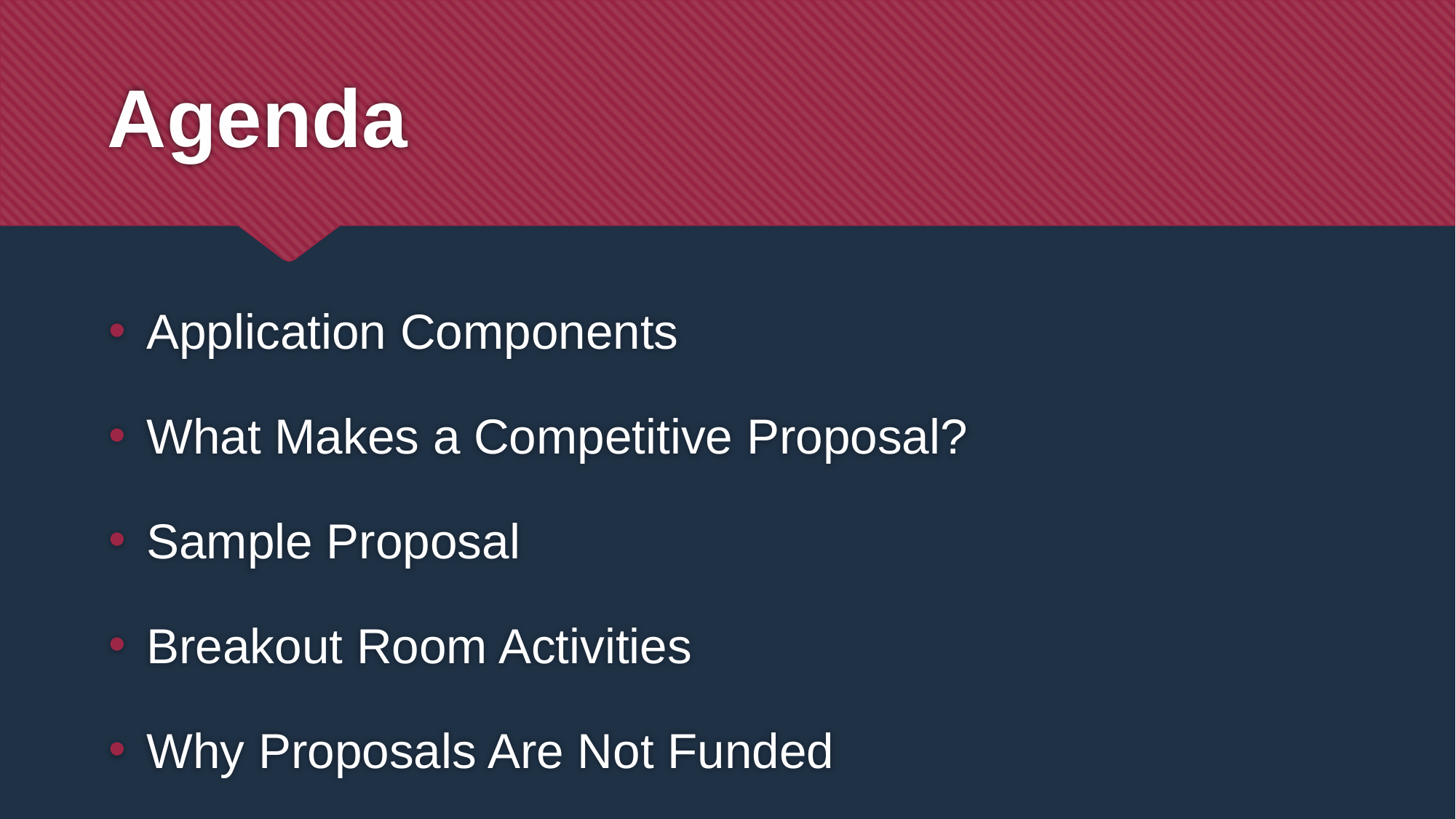

# Agenda
Application Components
What Makes a Competitive Proposal?
Sample Proposal
Breakout Room Activities
Why Proposals Are Not Funded